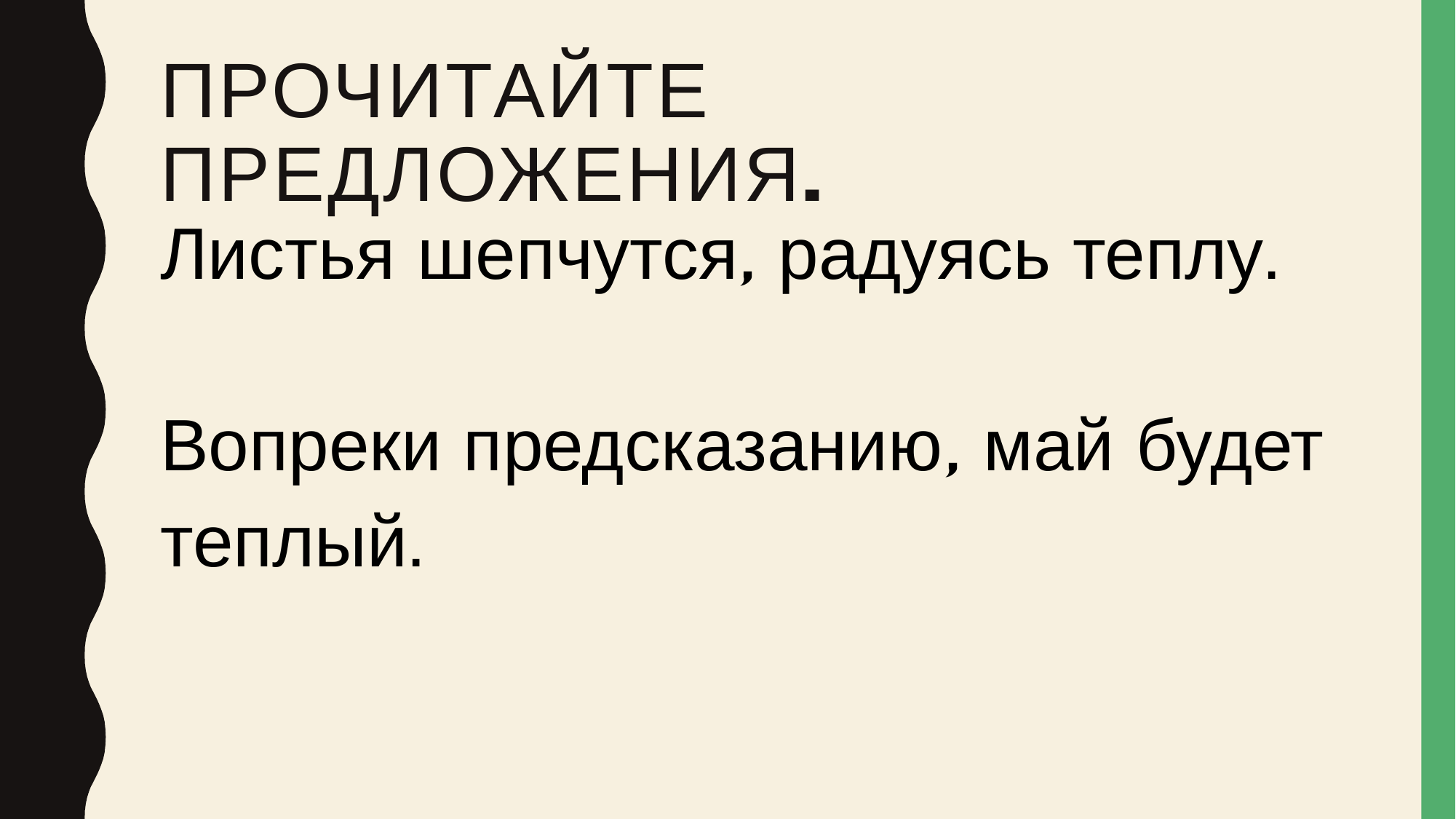

# Прочитайте предложения.
Листья шепчутся, радуясь теплу.
Вопреки предсказанию, май будет теплый.